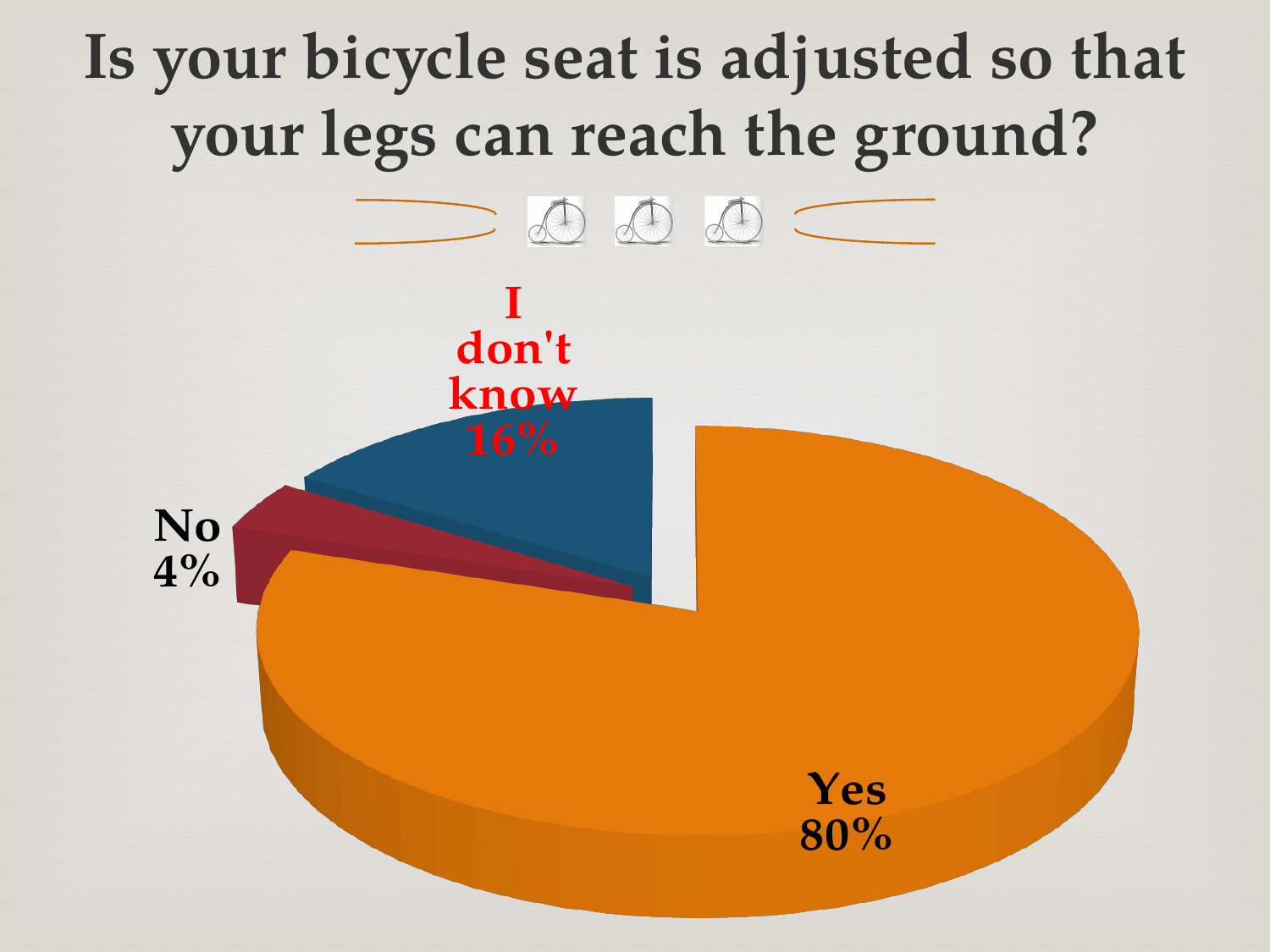

# Is your bicycle seat is adjusted so that your legs can reach the ground?

[unsupported chart]